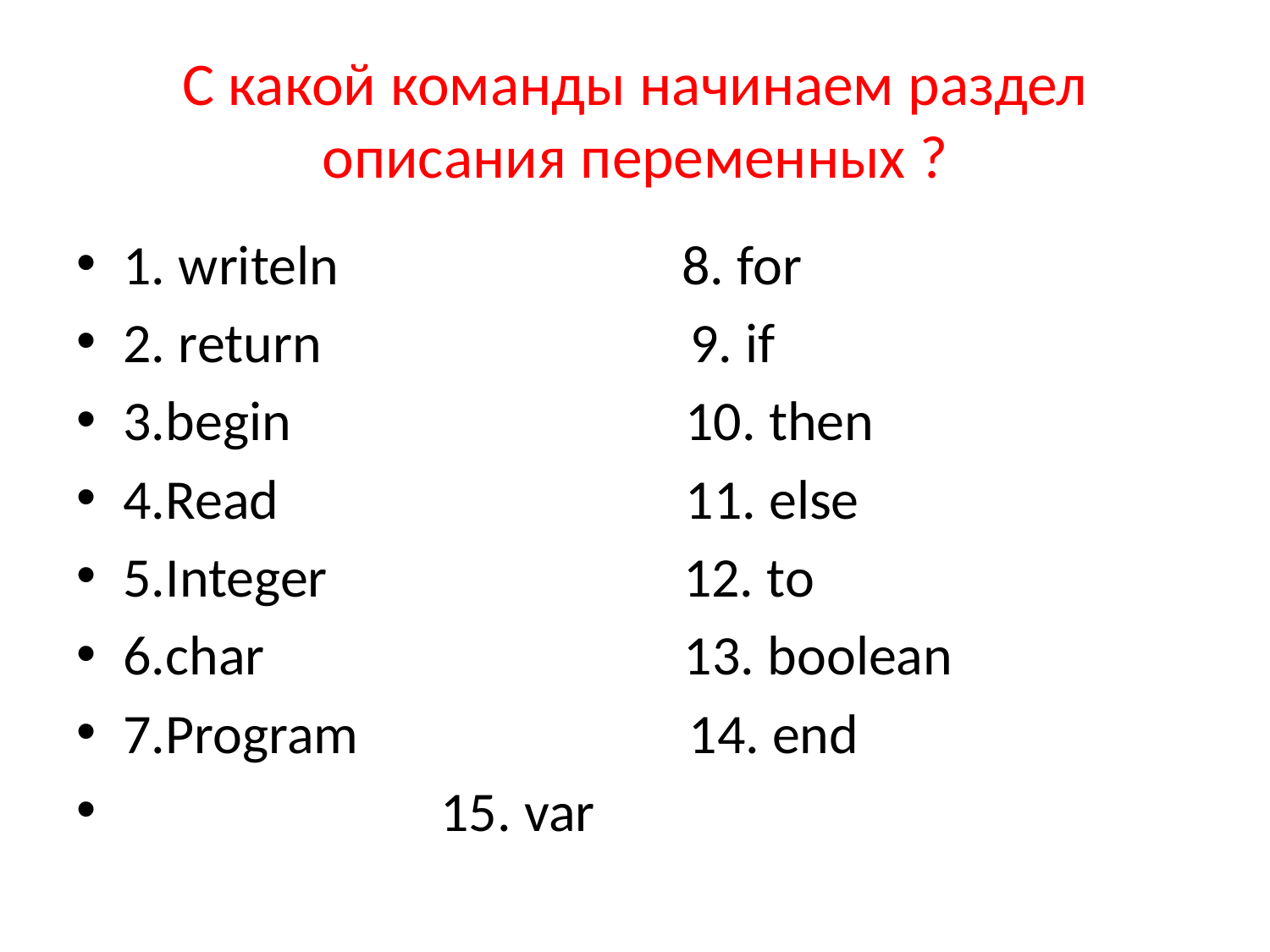

# С какой команды начинаем раздел описания переменных ?
1. writeln                           8. for
2. return                             9. if
3.begin                               10. then
4.Read                                11. else
5.Integer                            12. to
6.char                                 13. boolean
7.Program                          14. end
                         15. var